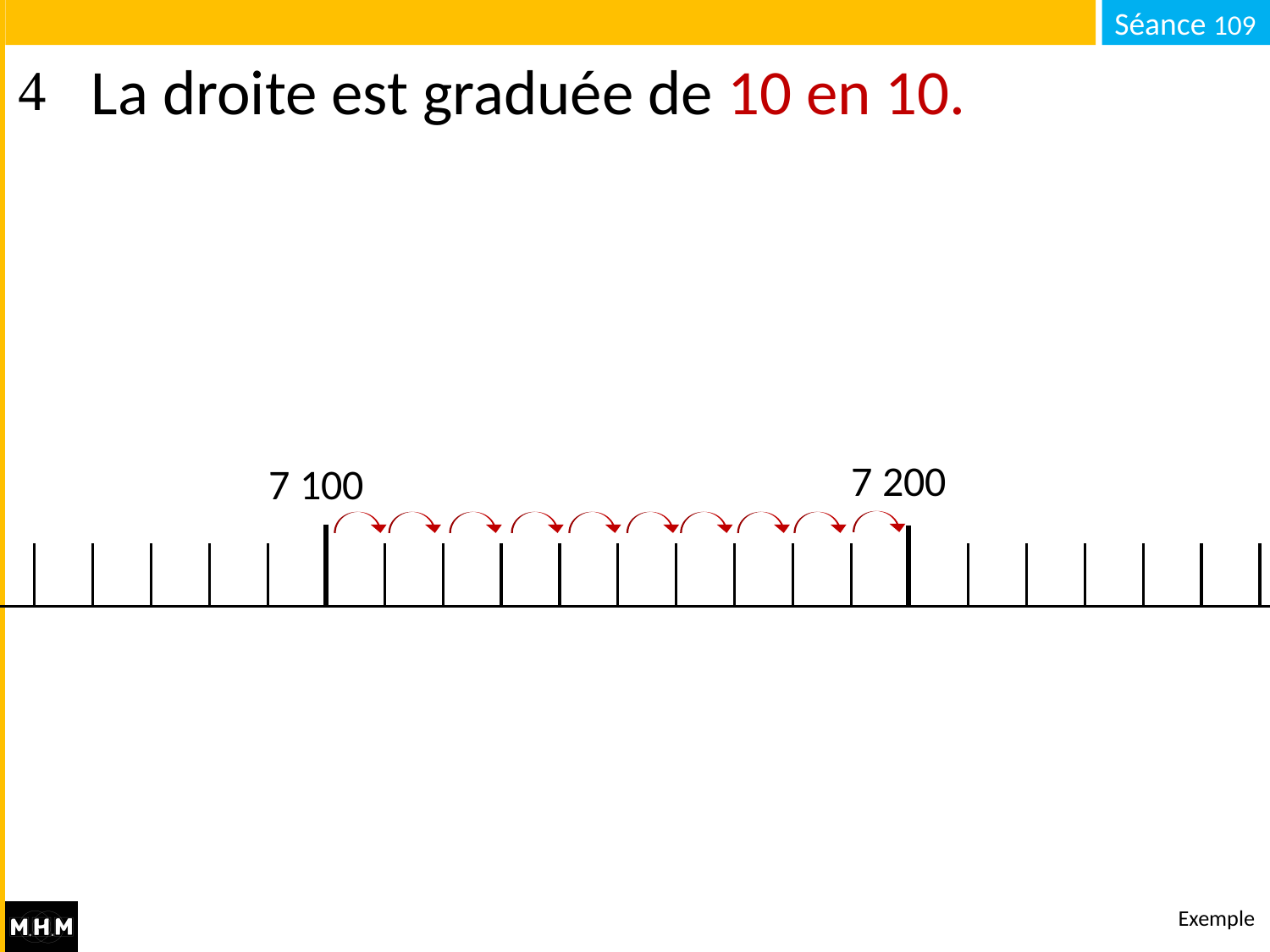

# La droite est graduée de
10 en 10.
7 200
7 100

Exemple